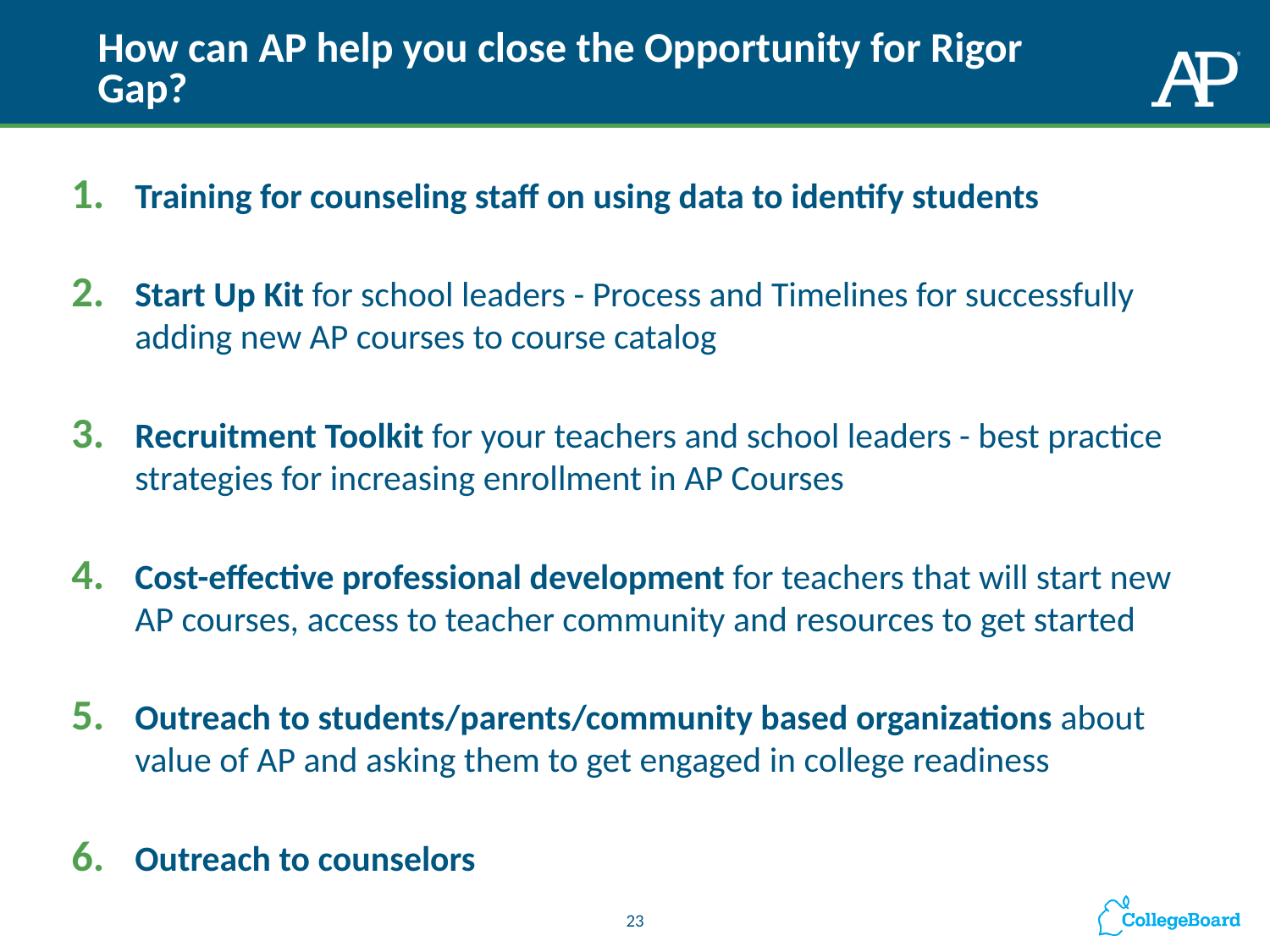

# How can AP help you close the Opportunity for Rigor Gap?
Training for counseling staff on using data to identify students

Start Up Kit for school leaders - Process and Timelines for successfully adding new AP courses to course catalog

Recruitment Toolkit for your teachers and school leaders - best practice strategies for increasing enrollment in AP Courses

Cost-effective professional development for teachers that will start new AP courses, access to teacher community and resources to get started

Outreach to students/parents/community based organizations about value of AP and asking them to get engaged in college readiness

Outreach to counselors
23